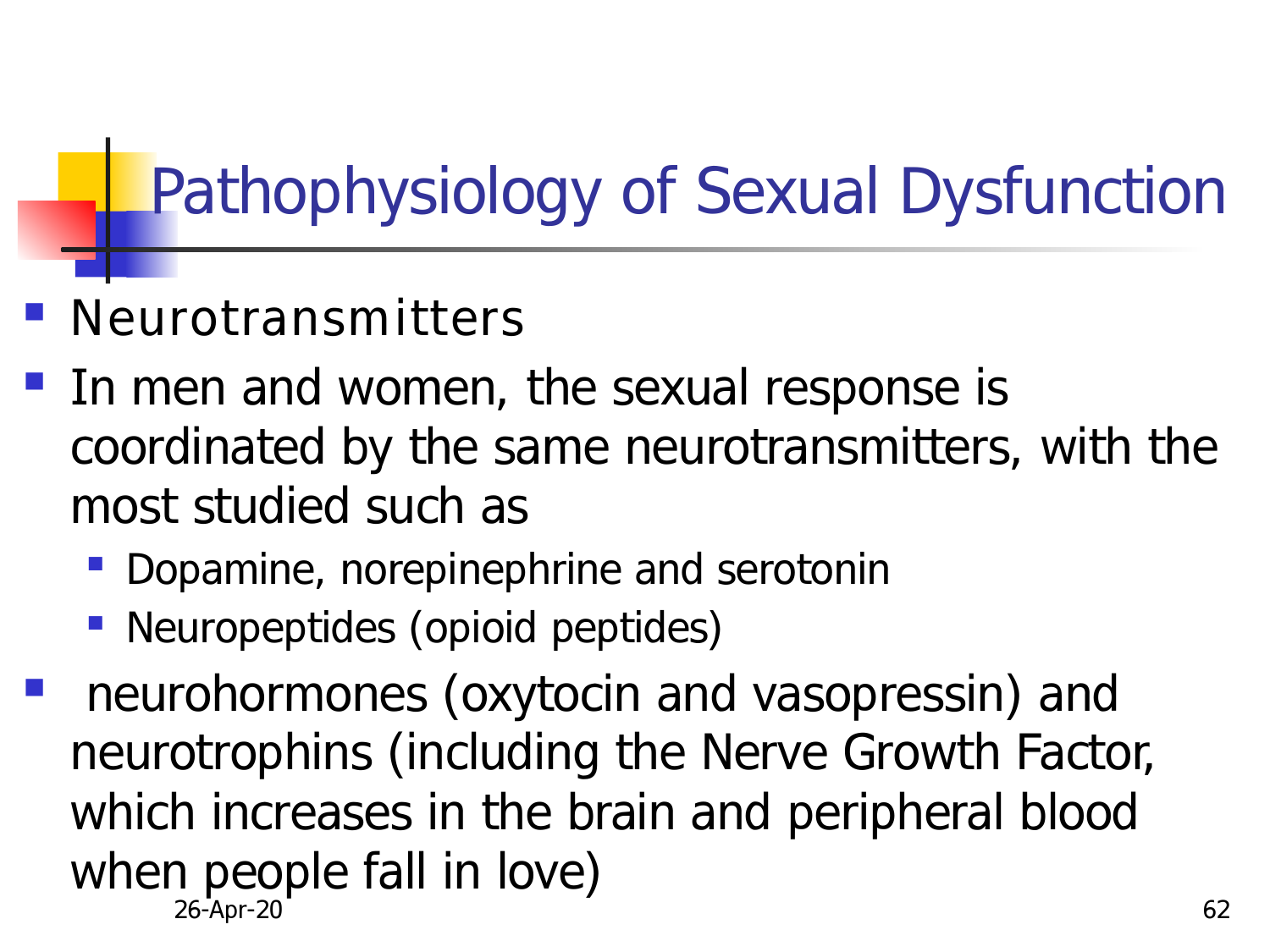

# Pathophysiology of Sexual Dysfunction
Neurotransmitters
In men and women, the sexual response is coordinated by the same neurotransmitters, with the most studied such as
Dopamine, norepinephrine and serotonin
Neuropeptides (opioid peptides)
 neurohormones (oxytocin and vasopressin) and neurotrophins (including the Nerve Growth Factor,  which increases in the brain and peripheral blood when people fall in love)
26-Apr-20
62